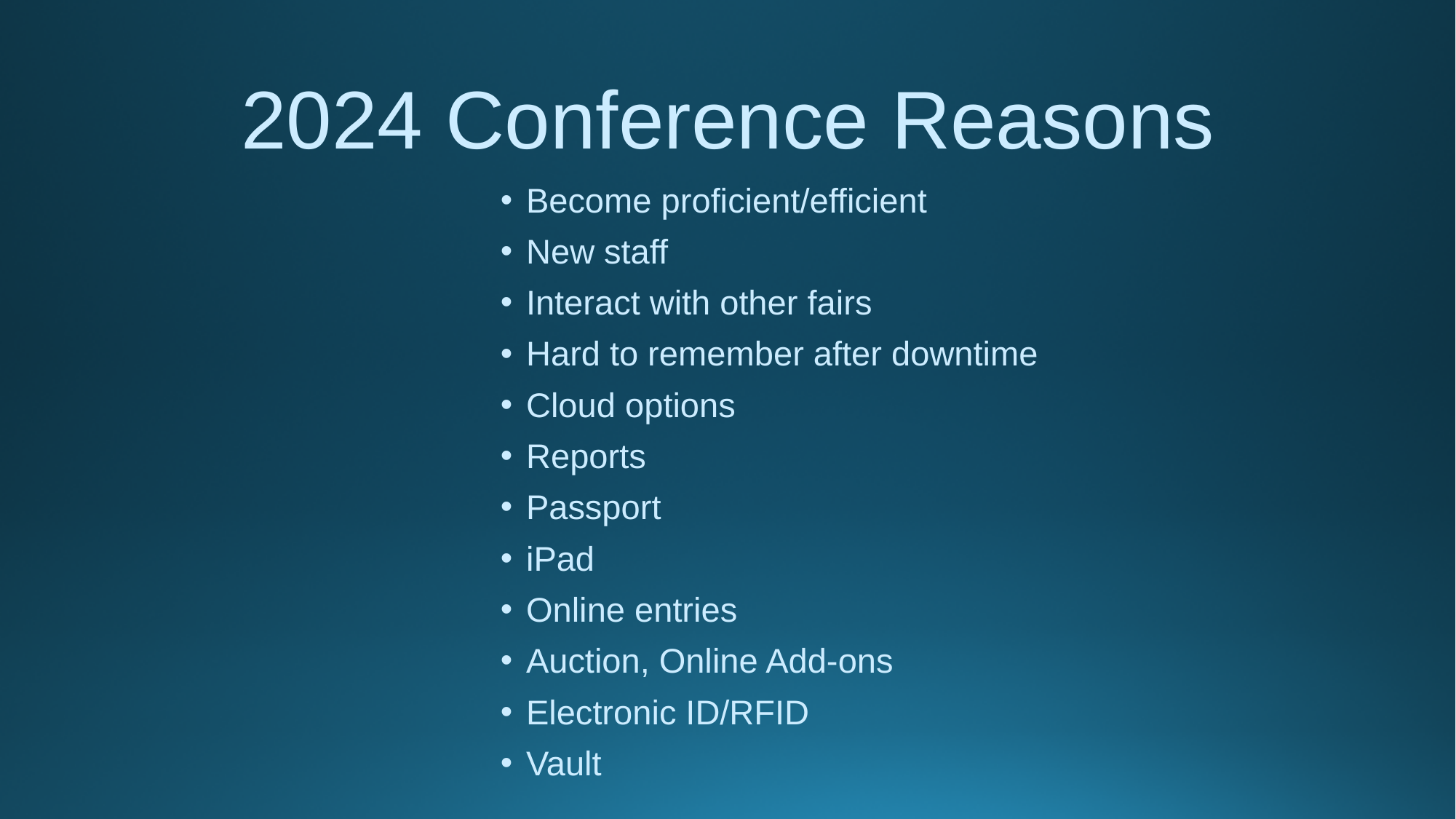

# 2024 Conference Reasons
Become proficient/efficient
New staff
Interact with other fairs
Hard to remember after downtime
Cloud options
Reports
Passport
iPad
Online entries
Auction, Online Add-ons
Electronic ID/RFID
Vault